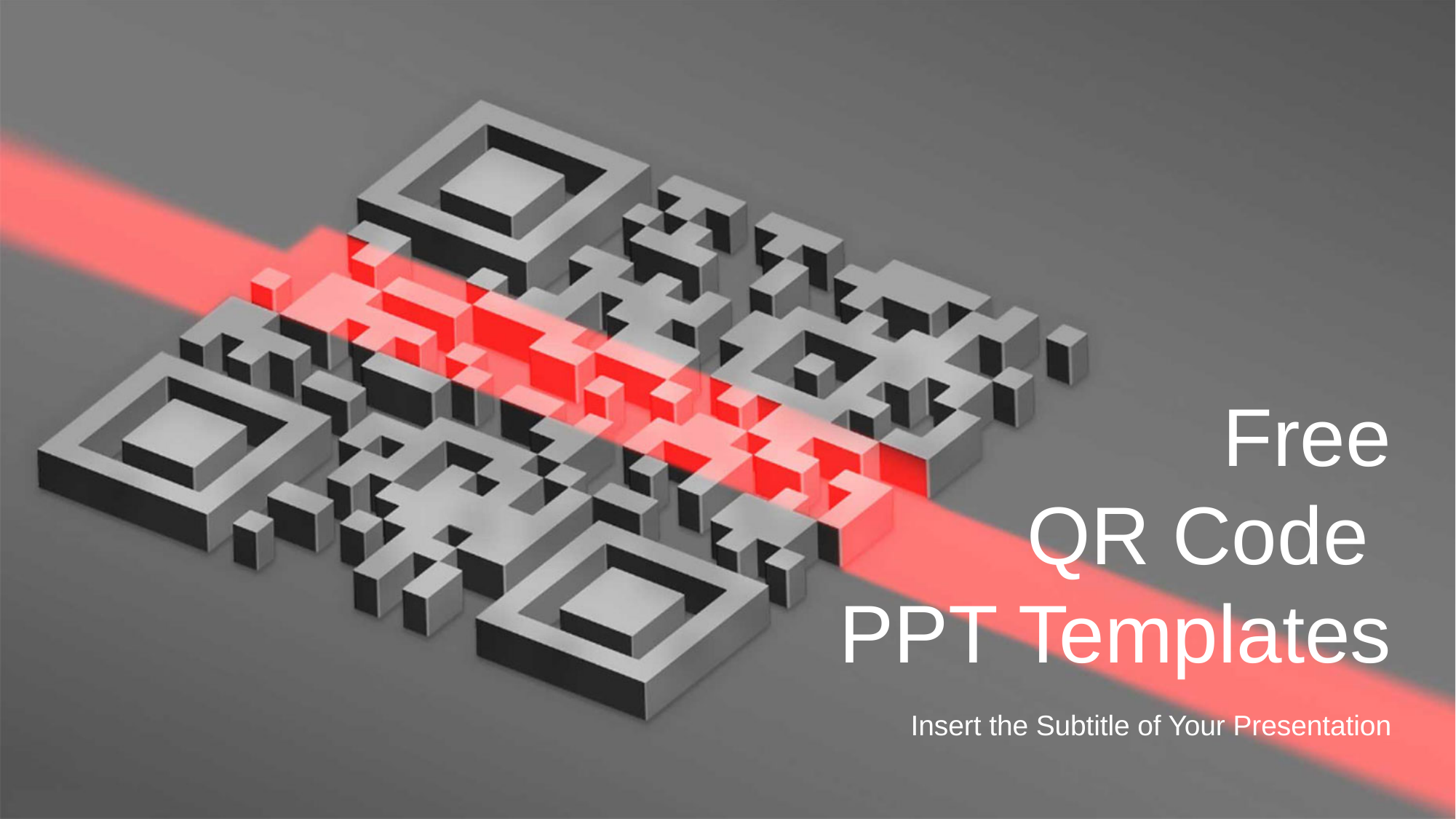

Free
QR Code
PPT Templates
Insert the Subtitle of Your Presentation